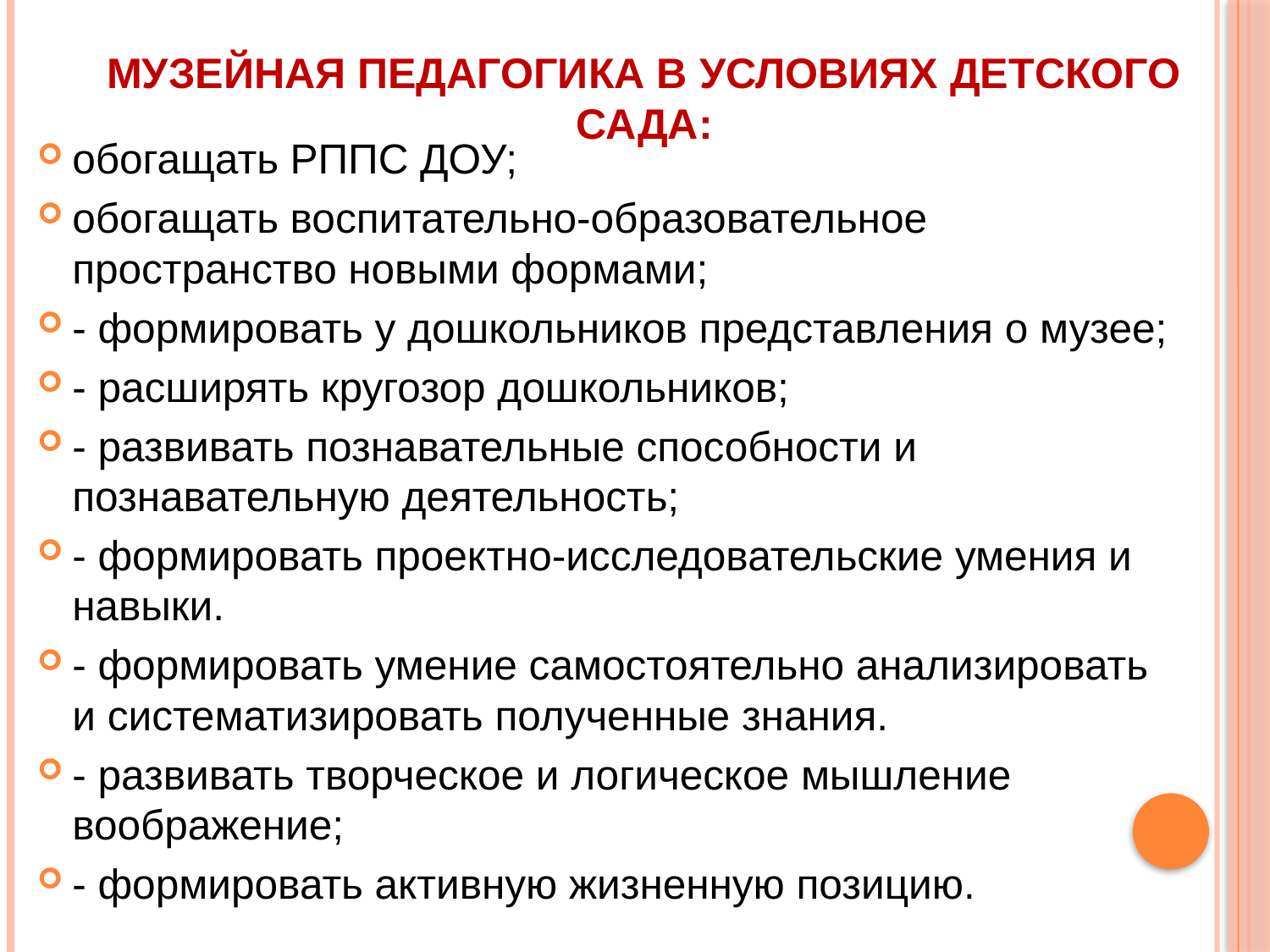

# Музейная педагогика в условиях детского сада:
обогащать РППС ДОУ;
обогащать воспитательно-образовательное пространство новыми формами;
- формировать у дошкольников представления о музее;
- расширять кругозор дошкольников;
- развивать познавательные способности и познавательную деятельность;
- формировать проектно-исследовательские умения и навыки.
- формировать умение самостоятельно анализировать и систематизировать полученные знания.
- развивать творческое и логическое мышление воображение;
- формировать активную жизненную позицию.